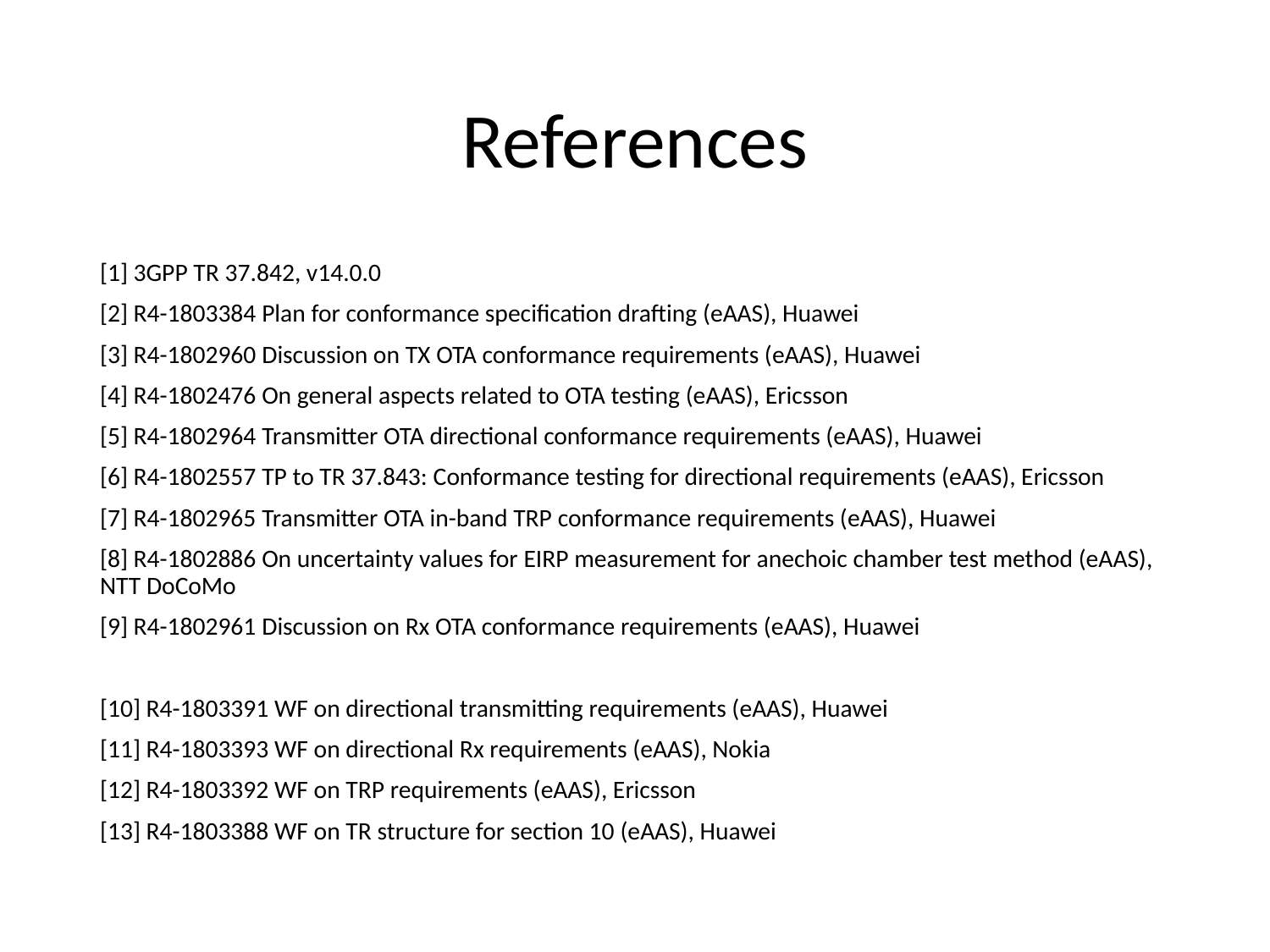

# References
[1] 3GPP TR 37.842, v14.0.0
[2] R4-1803384 Plan for conformance specification drafting (eAAS), Huawei
[3] R4-1802960 Discussion on TX OTA conformance requirements (eAAS), Huawei
[4] R4-1802476 On general aspects related to OTA testing (eAAS), Ericsson
[5] R4-1802964 Transmitter OTA directional conformance requirements (eAAS), Huawei
[6] R4-1802557 TP to TR 37.843: Conformance testing for directional requirements (eAAS), Ericsson
[7] R4-1802965 Transmitter OTA in-band TRP conformance requirements (eAAS), Huawei
[8] R4-1802886 On uncertainty values for EIRP measurement for anechoic chamber test method (eAAS), NTT DoCoMo
[9] R4-1802961 Discussion on Rx OTA conformance requirements (eAAS), Huawei

[10] R4-1803391 WF on directional transmitting requirements (eAAS), Huawei
[11] R4-1803393 WF on directional Rx requirements (eAAS), Nokia
[12] R4-1803392 WF on TRP requirements (eAAS), Ericsson
[13] R4-1803388 WF on TR structure for section 10 (eAAS), Huawei